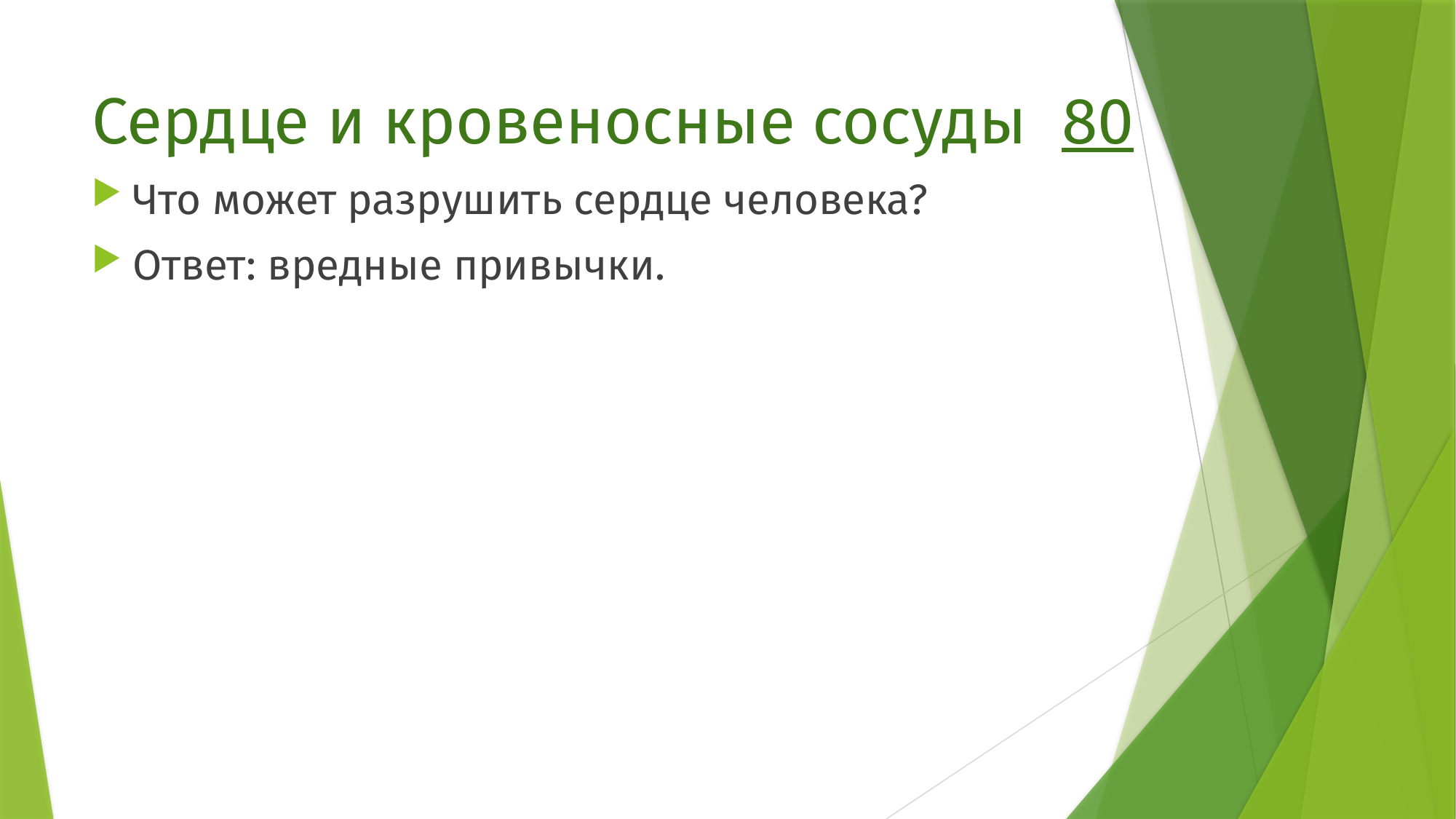

# Сердце и кровеносные сосуды  80
Что может разрушить сердце человека?
Ответ: вредные привычки.